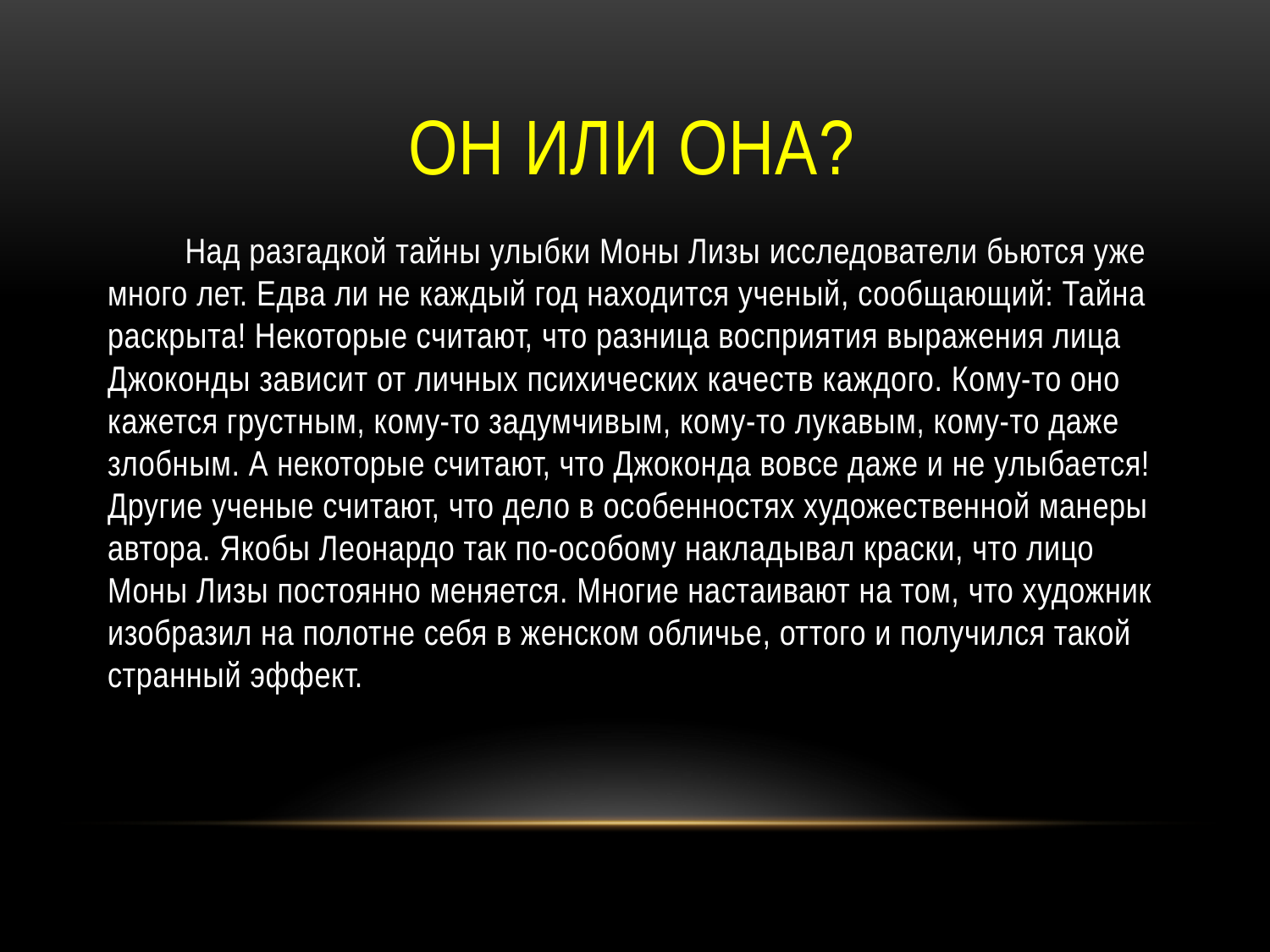

# Он или она?
         Над разгадкой тайны улыбки Моны Лизы исследователи бьются уже много лет. Едва ли не каждый год находится ученый, сообщающий: Тайна раскрыта! Некоторые считают, что разница восприятия выражения лица Джоконды зависит от личных психических качеств каждого. Кому-то оно кажется грустным, кому-то задумчивым, кому-то лукавым, кому-то даже злобным. А некоторые считают, что Джоконда вовсе даже и не улыбается! Другие ученые считают, что дело в особенностях художественной манеры автора. Якобы Леонардо так по-особому накладывал краски, что лицо Моны Лизы постоянно меняется. Многие настаивают на том, что художник изобразил на полотне себя в женском обличье, оттого и получился такой странный эффект.